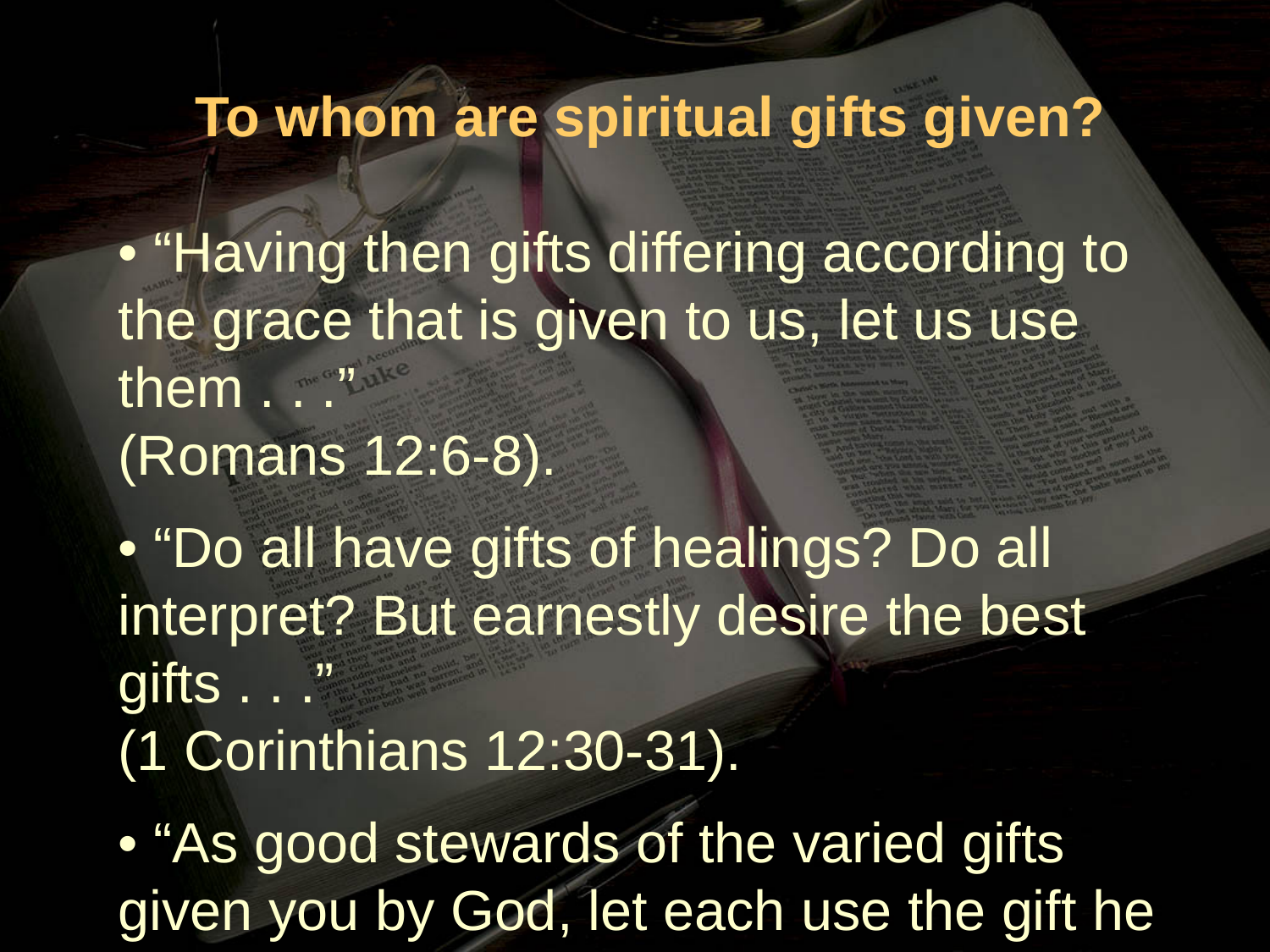

To whom are spiritual gifts given?

• “Having then gifts differing according to the grace that is given to us, let us use them . . .”
(Romans 12:6-8).
• “Do all have gifts of healings? Do all interpret? But earnestly desire the best gifts . . .”
(1 Corinthians 12:30-31).
• “As good stewards of the varied gifts given you by God, let each use the gift he has received in service to others” (1 Peter 4:10, REB).